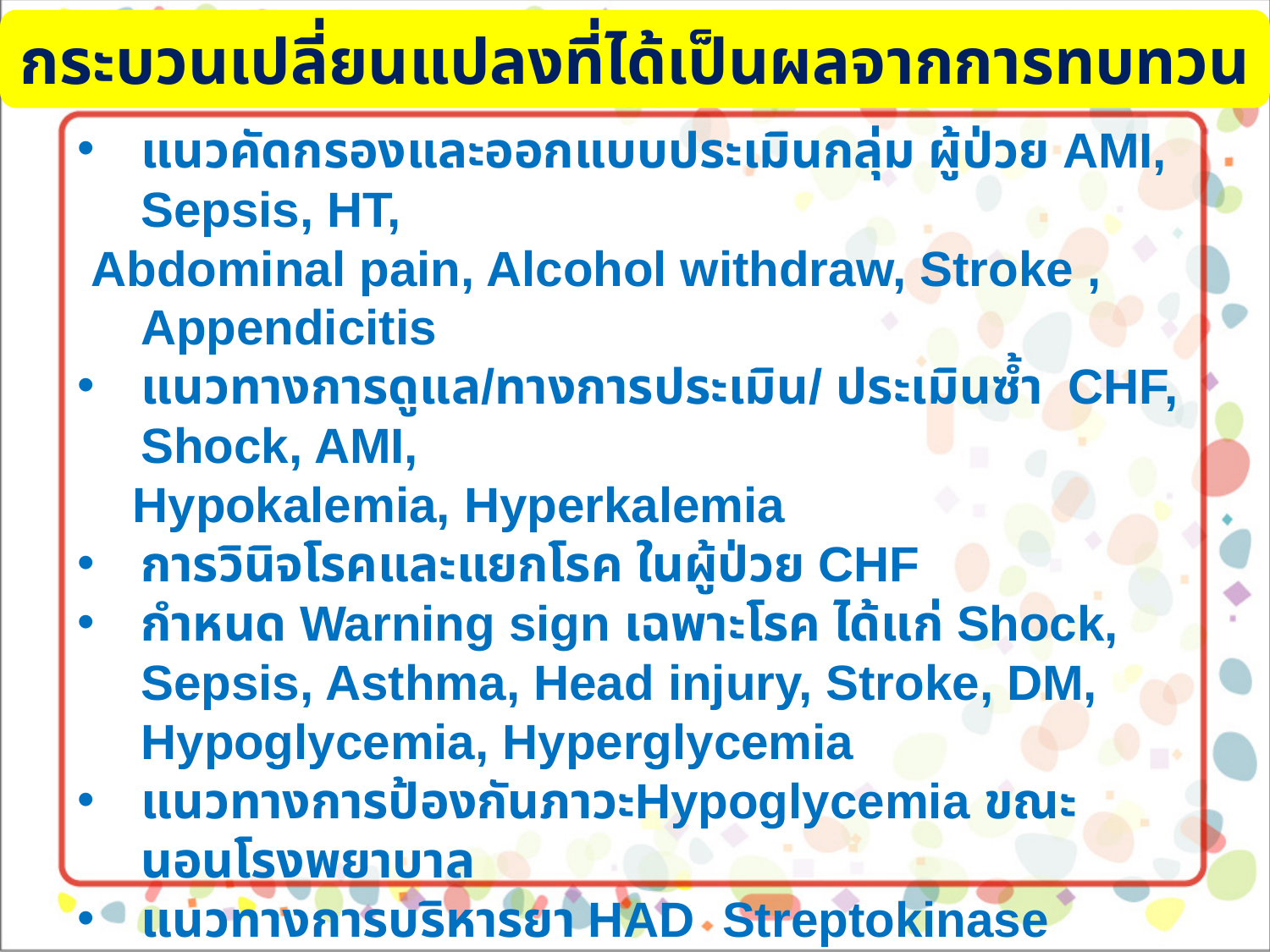

กระบวนเปลี่ยนแปลงที่ได้เป็นผลจากการทบทวน
แนวคัดกรองและออกแบบประเมินกลุ่ม ผู้ป่วย AMI, Sepsis, HT,
 Abdominal pain, Alcohol withdraw, Stroke , Appendicitis
แนวทางการดูแล/ทางการประเมิน/ ประเมินซ้ำ  CHF, Shock, AMI,
    Hypokalemia, Hyperkalemia
การวินิจโรคและแยกโรค ในผู้ป่วย CHF
กำหนด Warning sign เฉพาะโรค ได้แก่ Shock, Sepsis, Asthma, Head injury, Stroke, DM, Hypoglycemia, Hyperglycemia
แนวทางการป้องกันภาวะHypoglycemia ขณะนอนโรงพยาบาล
แนวทางการบริหารยา HAD  Streptokinase Adenosine  Aminolone
กำหนดเกณฑ์การนอนโรงพยาบาล เกณฑ์รายงานอายุรแพทย์ และเกณฑ์การส่งต่อในโรคสำคัญ
การดูแลผู้ป่วยระยะสุดท้ายแบบประคับประคอง ในผู้ป่วย CA
ออกแบบบันทึกเวชระเบียนงานผู้ป่วยใน